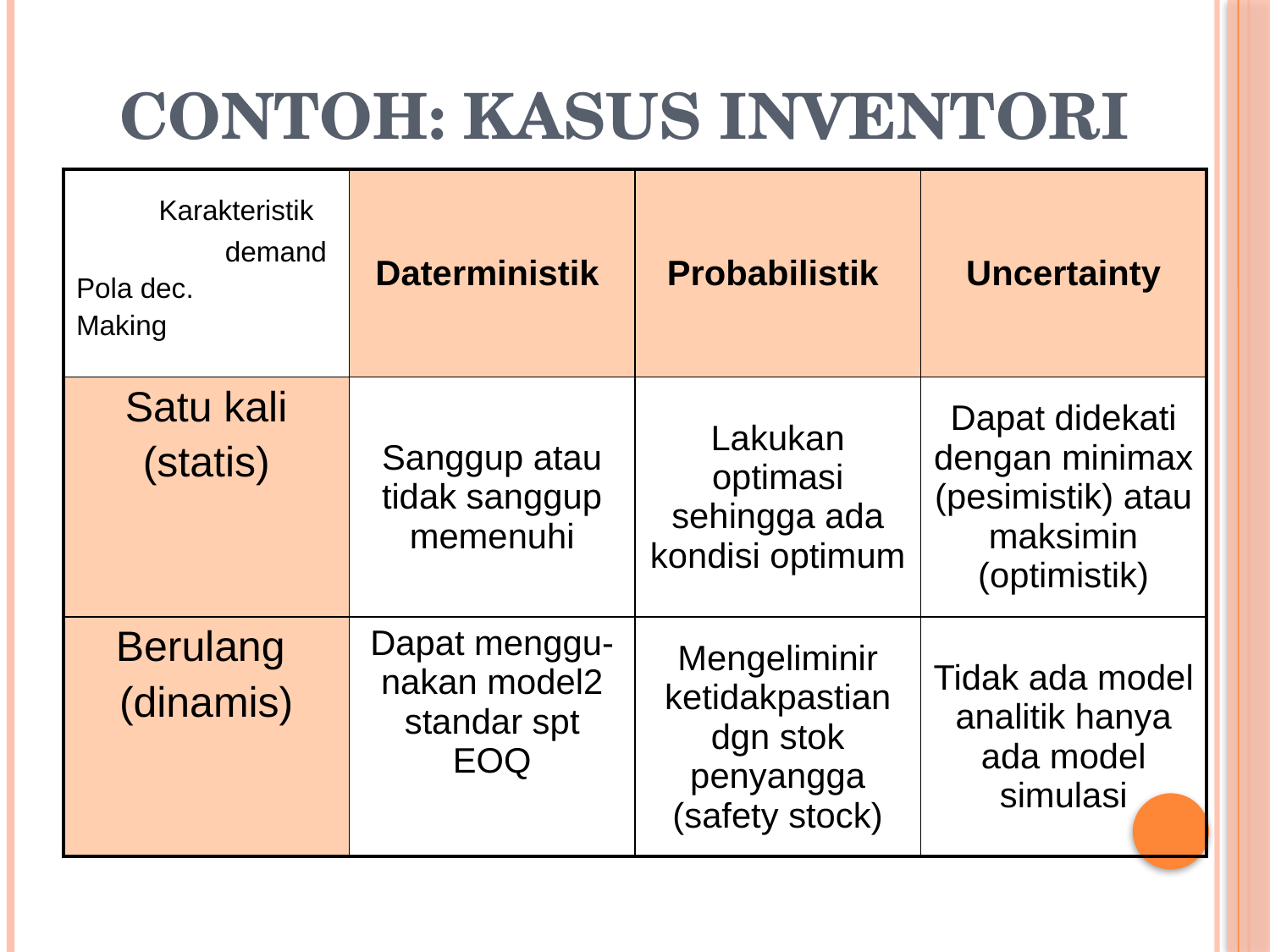

# Contoh: kasus inventori
| Karakteristik demand Pola dec. Making | Daterministik | Probabilistik | Uncertainty |
| --- | --- | --- | --- |
| Satu kali (statis) | Sanggup atau tidak sanggup memenuhi | Lakukan optimasi sehingga ada kondisi optimum | Dapat didekati dengan minimax (pesimistik) atau maksimin (optimistik) |
| Berulang (dinamis) | Dapat menggu-nakan model2 standar spt EOQ | Mengeliminir ketidakpastian dgn stok penyangga (safety stock) | Tidak ada model analitik hanya ada model simulasi |